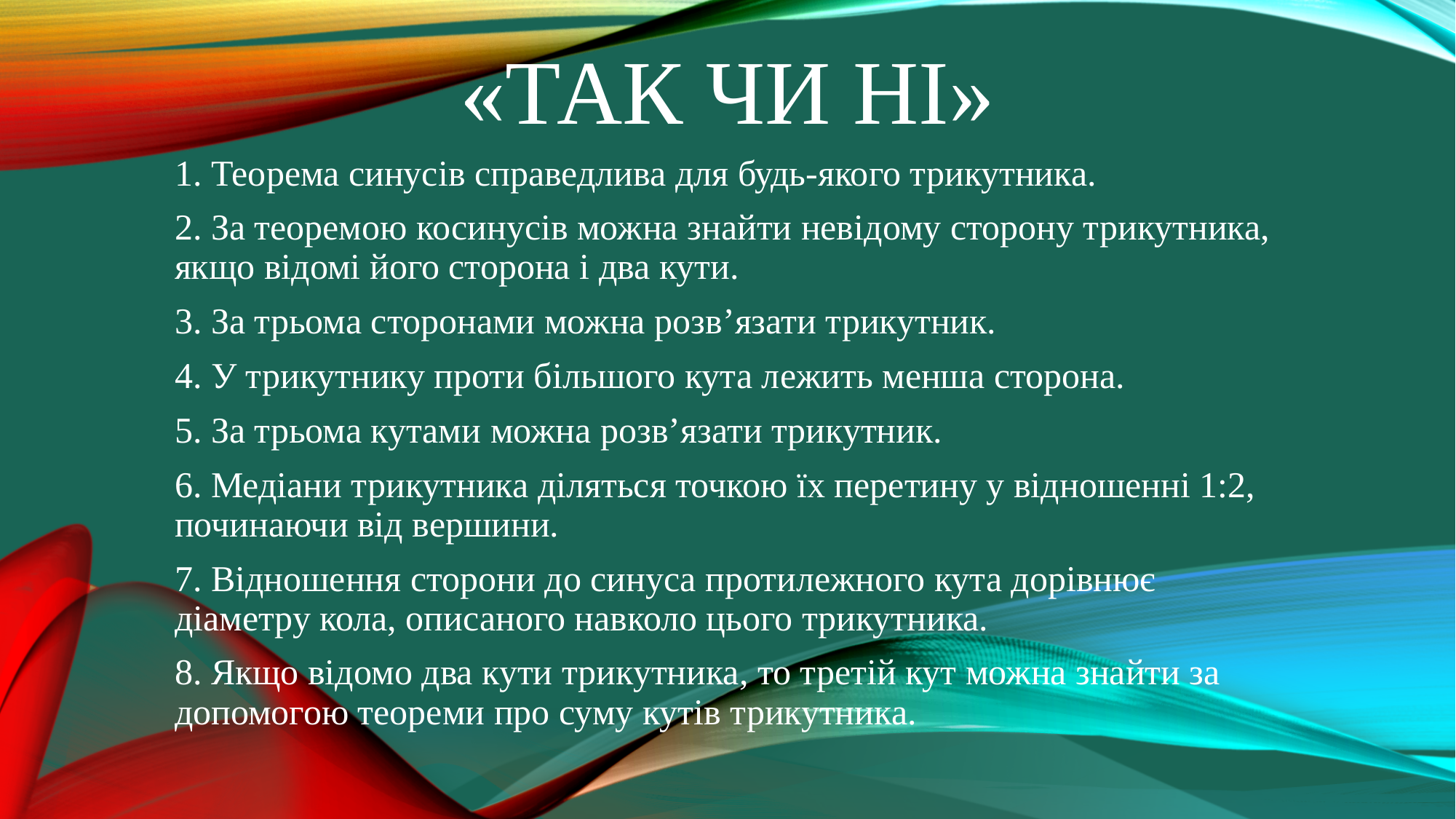

# «Так чи ні»
1. Теорема синусів справедлива для будь-якого трикутника.
2. За теоремою косинусів можна знайти невідому сторону трикутника,  якщо відомі його сторона і два кути.
3. За трьома сторонами можна розв’язати трикутник.
4. У трикутнику проти більшого кута лежить менша сторона.
5. За трьома кутами можна розв’язати трикутник.
6. Медіани трикутника діляться точкою їх перетину у відношенні 1:2, починаючи від вершини.
7. Відношення сторони до синуса протилежного кута дорівнює діаметру кола, описаного навколо цього трикутника.
8. Якщо відомо два кути трикутника, то третій кут можна знайти за допомогою теореми про суму кутів трикутника.